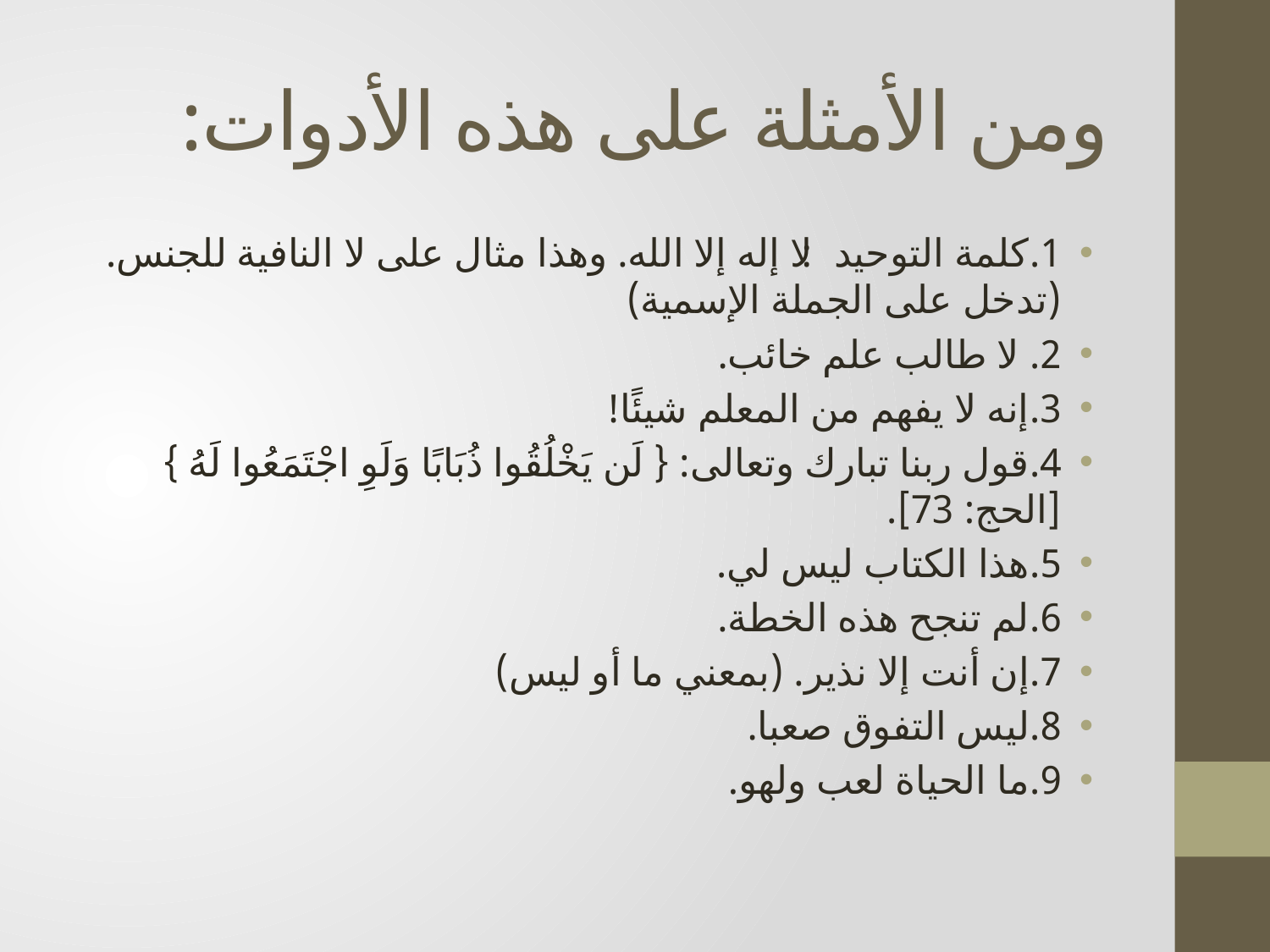

# ومن الأمثلة على هذه الأدوات:
1.	كلمة التوحيد: لا إله إلا الله. وهذا مثال على لا النافية للجنس. (تدخل على الجملة الإسمية)
2.	 لا طالب علم خائب.
3.	إنه لا يفهم من المعلم شيئًا!
4.	قول ربنا تبارك وتعالى: { لَن يَخْلُقُوا ذُبَابًا وَلَوِ اجْتَمَعُوا لَهُ } [الحج: 73].
5.	هذا الكتاب ليس لي.
6.	لم تنجح هذه الخطة.
7.	إن أنت إلا نذير. (بمعني ما أو ليس)
8.	ليس التفوق صعبا.
9.	ما الحياة لعب ولهو.